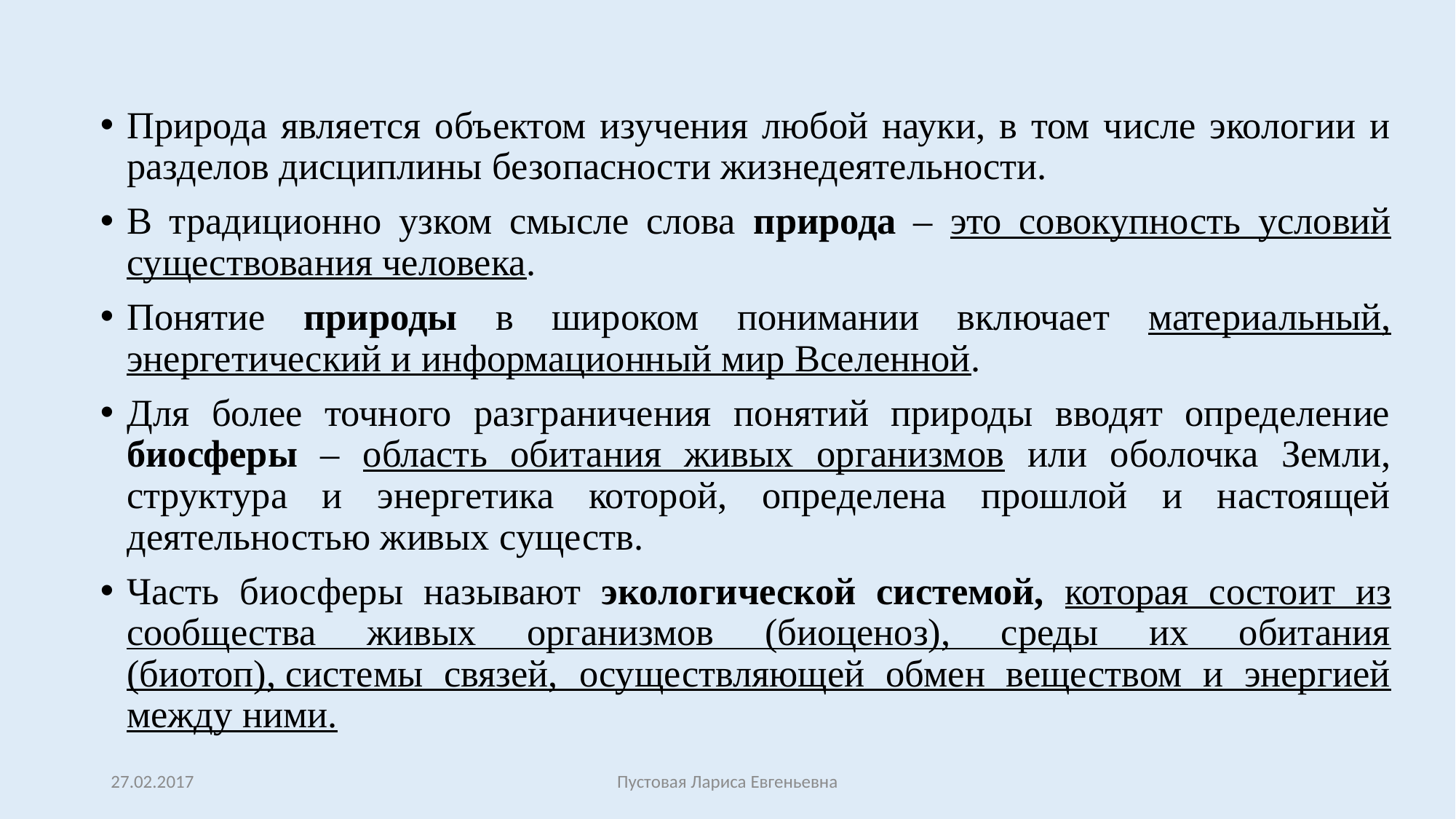

Природа является объектом изучения любой науки, в том числе экологии и разделов дисциплины безопасности жизнедеятельности.
В традиционно узком смысле слова природа – это совокупность условий существования человека.
Понятие природы в широком понимании включает материальный, энергетический и информационный мир Вселенной.
Для более точного разграничения понятий природы вводят определение биосферы – область обитания живых организмов или оболочка Земли, структура и энергетика которой, определена прошлой и настоящей деятельностью живых существ.
Часть биосферы называют экологической системой, которая состоит из сообщества живых организмов (биоценоз), среды их обитания (биотоп), системы связей, осуществляющей обмен веществом и энергией между ними.
27.02.2017
Пустовая Лариса Евгеньевна